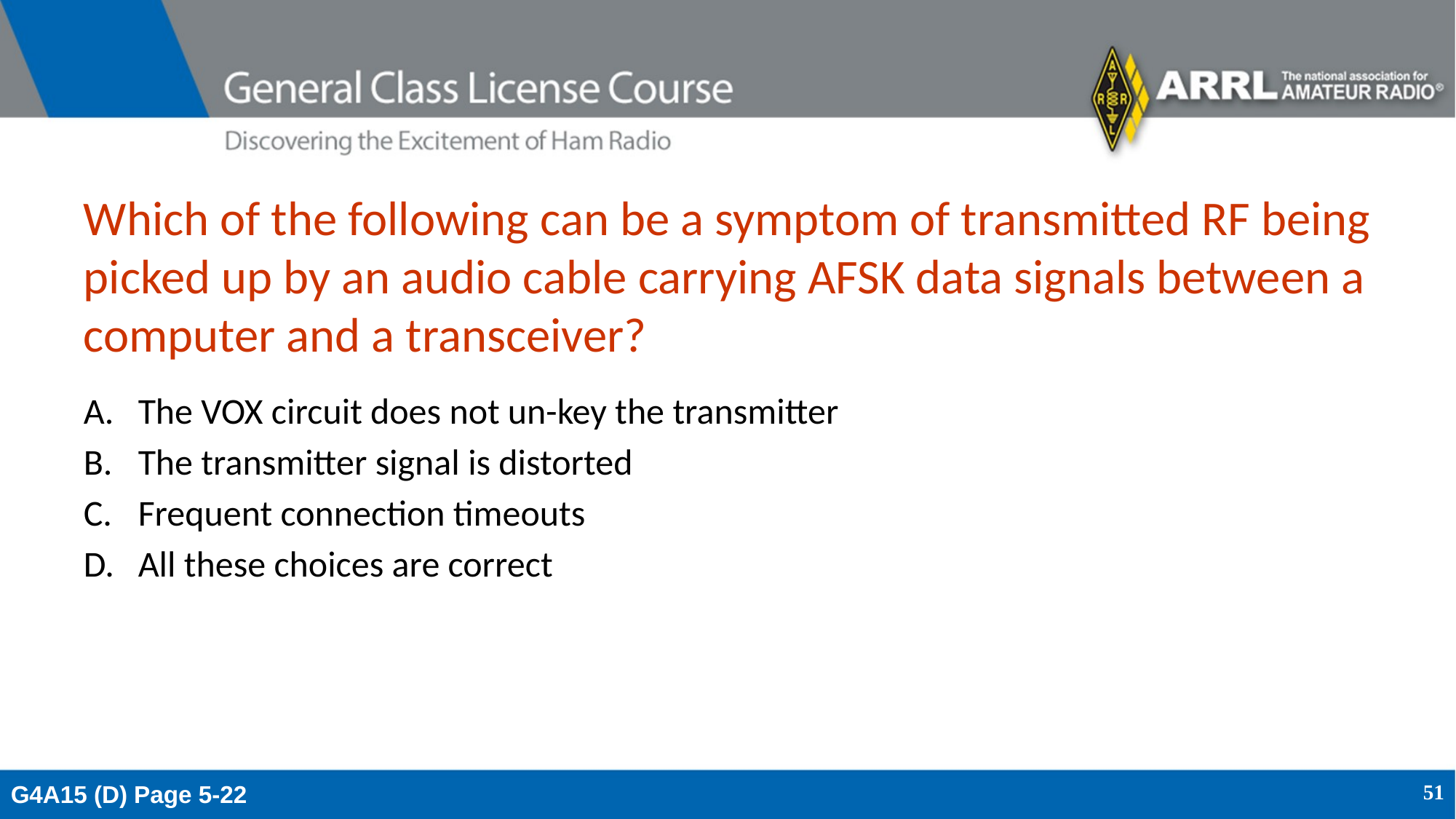

# Which of the following can be a symptom of transmitted RF being picked up by an audio cable carrying AFSK data signals between a computer and a transceiver?
The VOX circuit does not un-key the transmitter
The transmitter signal is distorted
Frequent connection timeouts
All these choices are correct
G4A15 (D) Page 5-22
51